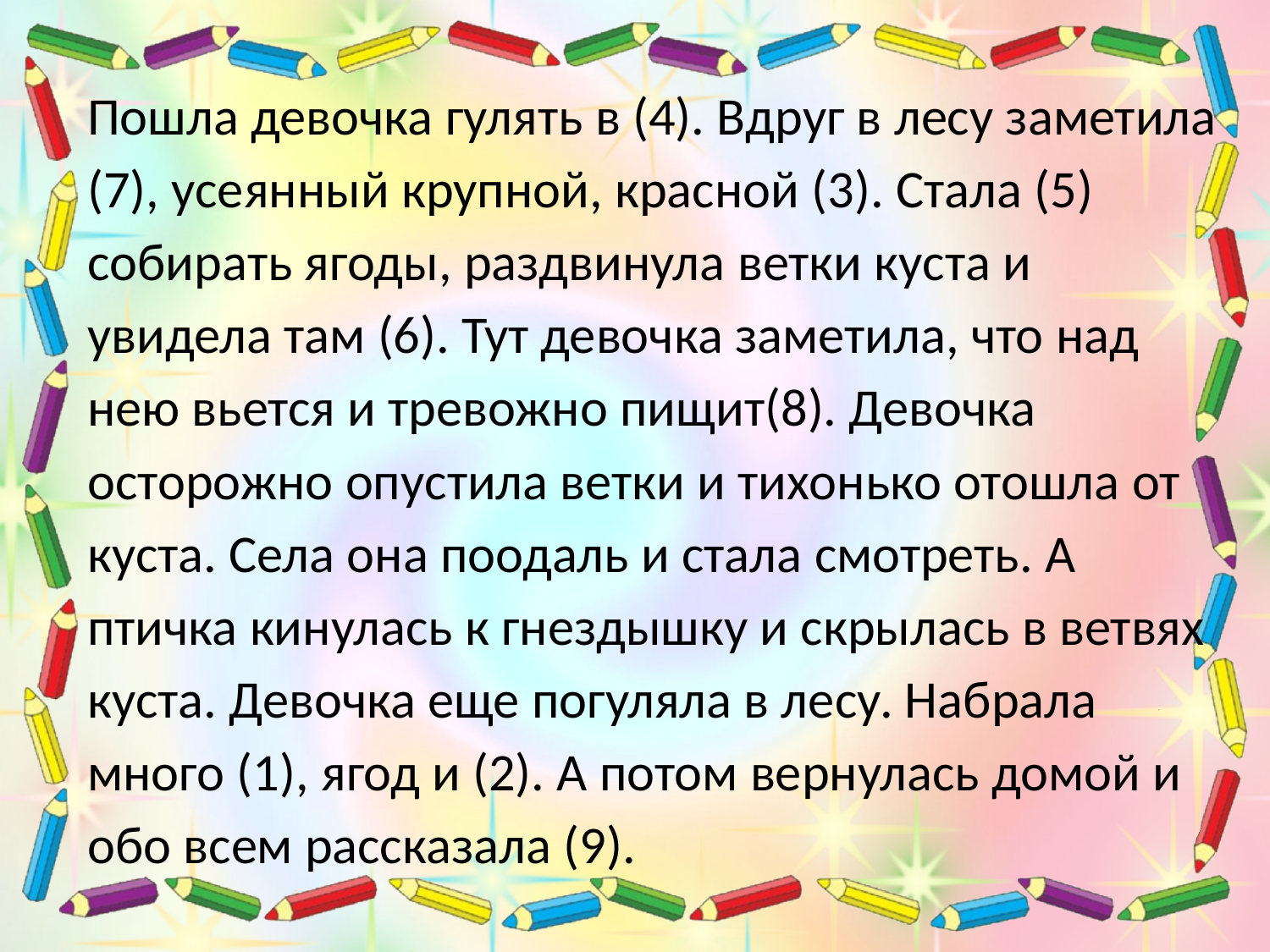

Пошла девочка гулять в (4). Вдруг в лесу заметила (7), усеянный крупной, красной (3). Стала (5) собирать ягоды, раздвинула ветки куста и увидела там (6). Тут девочка заметила, что над нею вьется и тревожно пищит(8). Девочка осторожно опустила ветки и тихонько отошла от куста. Села она поодаль и стала смотреть. А птичка кинулась к гнездышку и скрылась в ветвях куста. Девочка еще погуляла в лесу. Набрала много (1), ягод и (2). А потом вернулась домой и обо всем рассказала (9).